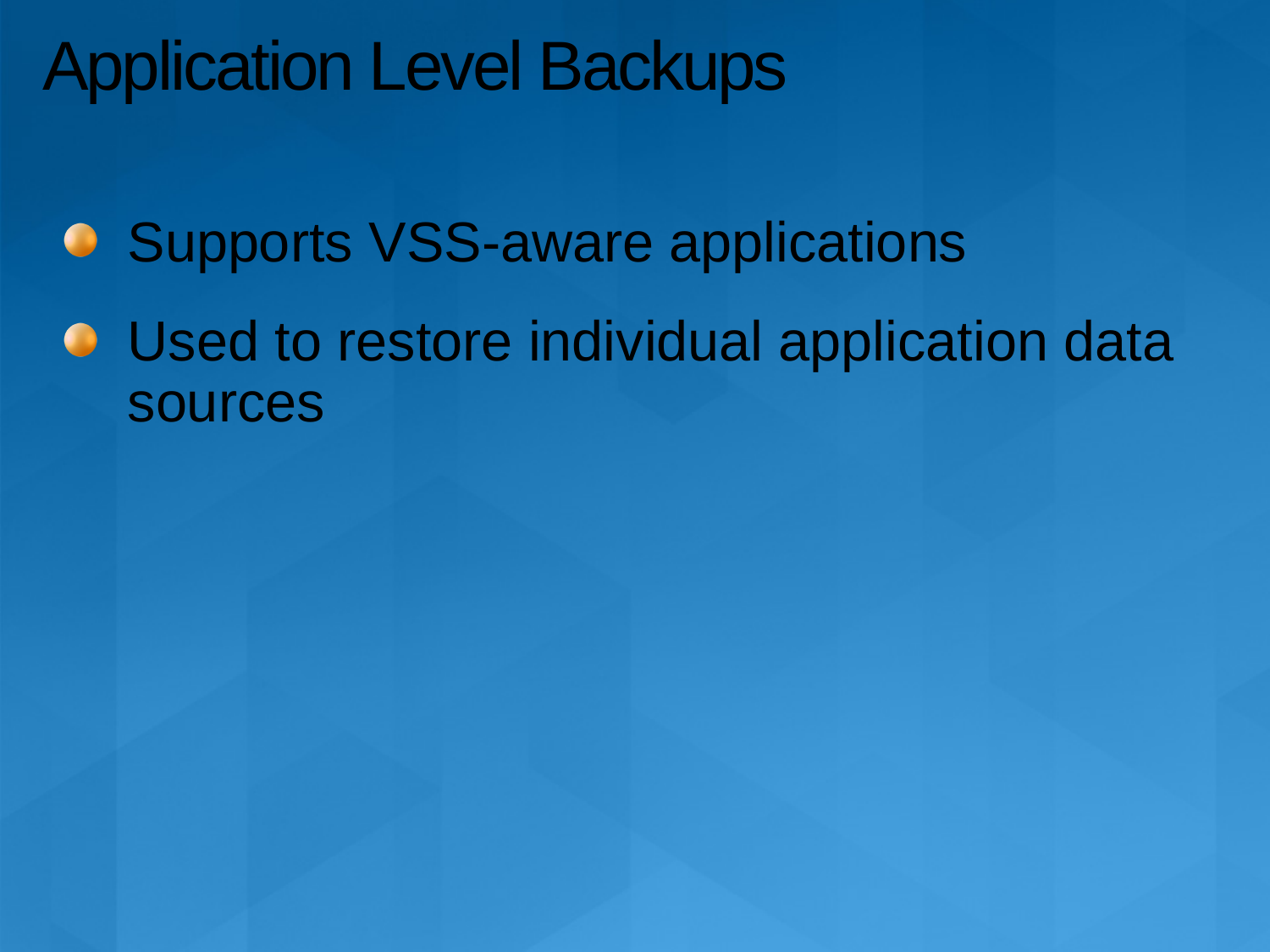

# Application Level Backups

Supports VSS-aware applications

Used to restore individual application data sources